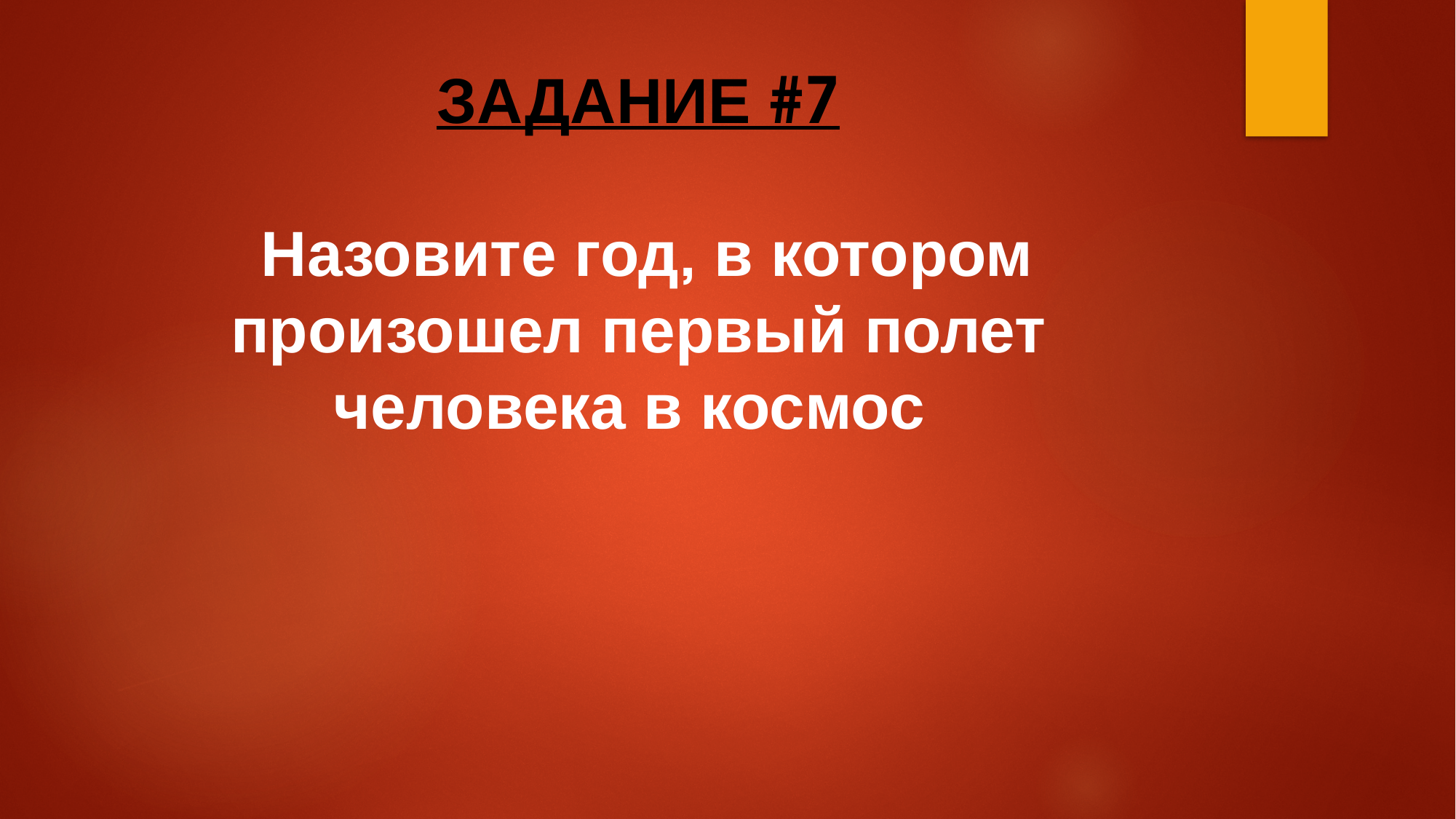

# ЗАДАНИЕ #7 Назовите год, в котором произошел первый полет человека в космос